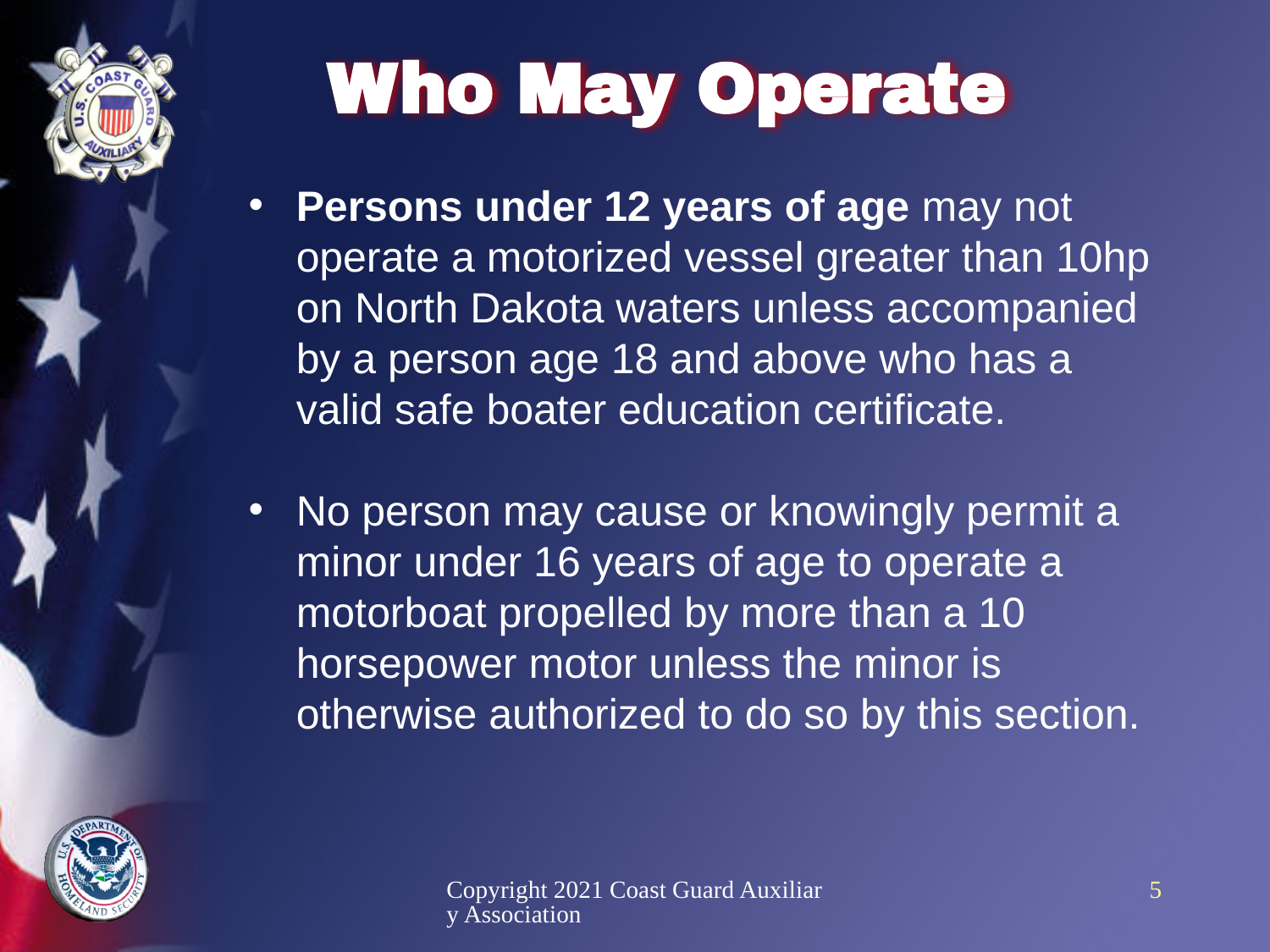

# Who May Operate

Persons under 12 years of age may not operate a motorized vessel greater than 10hp on North Dakota waters unless accompanied by a person age 18 and above who has a valid safe boater education certificate.
No person may cause or knowingly permit a minor under 16 years of age to operate a motorboat propelled by more than a 10 horsepower motor unless the minor is otherwise authorized to do so by this section.

Copyright 2021 Coast Guard Auxiliary Association
5